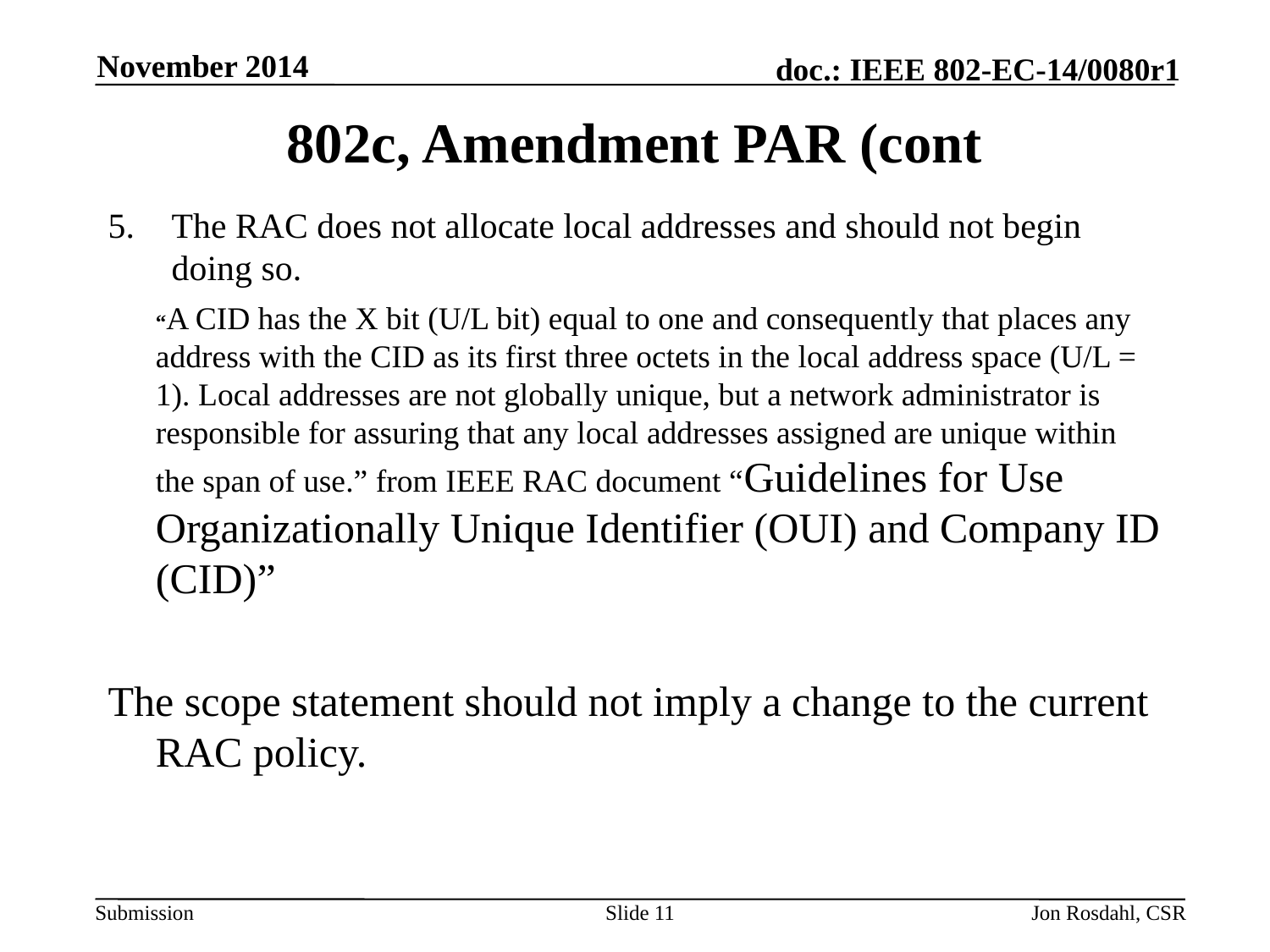

November 2014
# 802c, Amendment PAR (cont
The RAC does not allocate local addresses and should not begin doing so.
	“A CID has the X bit (U/L bit) equal to one and consequently that places any address with the CID as its first three octets in the local address space (U/L = 1). Local addresses are not globally unique, but a network administrator is responsible for assuring that any local addresses assigned are unique within the span of use.” from IEEE RAC document “Guidelines for Use Organizationally Unique Identifier (OUI) and Company ID (CID)”

The scope statement should not imply a change to the current RAC policy.

Slide 11
Jon Rosdahl, CSR